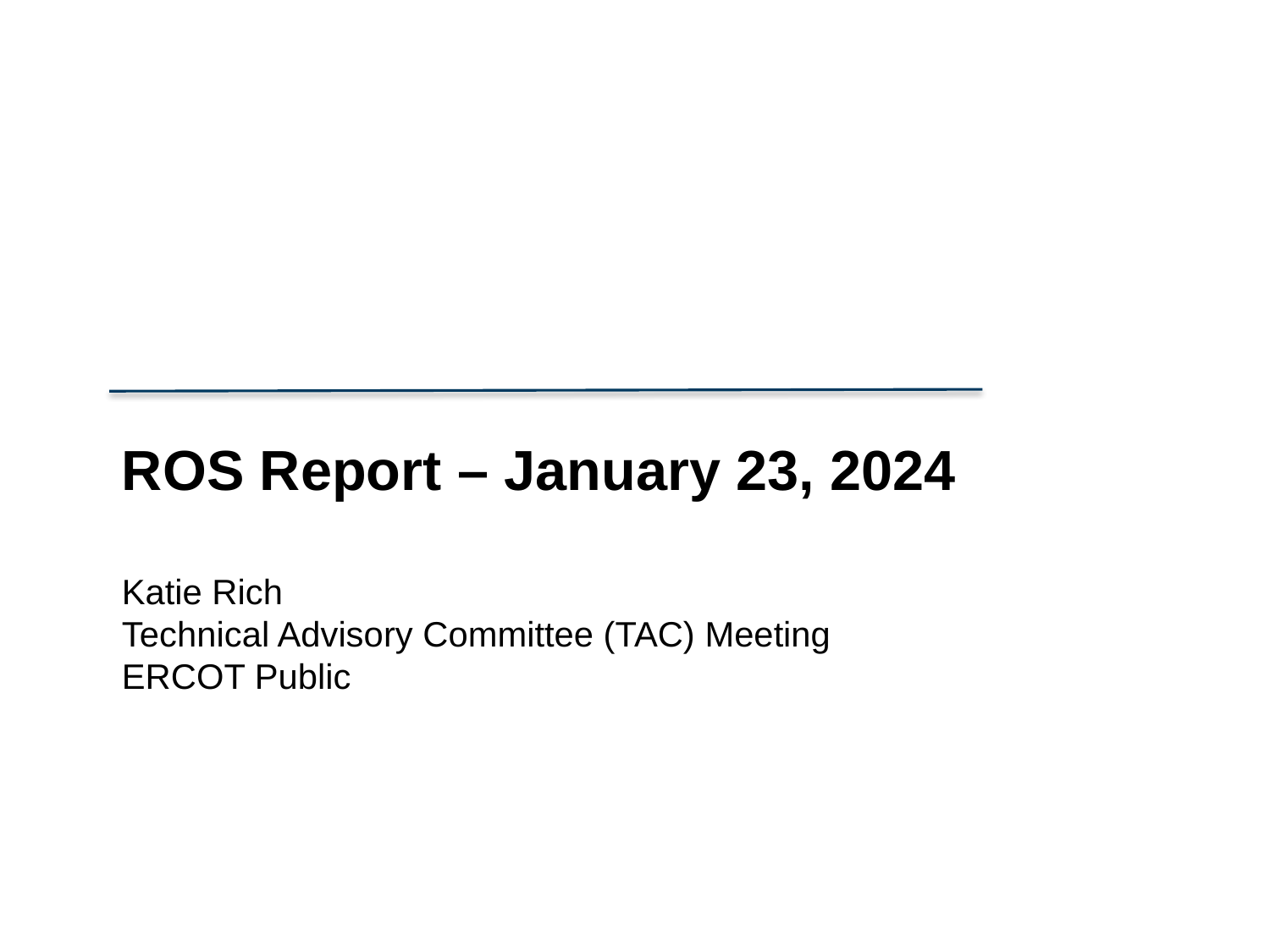

ROS Report – January 23, 2024

Katie Rich
Technical Advisory Committee (TAC) Meeting
ERCOT Public